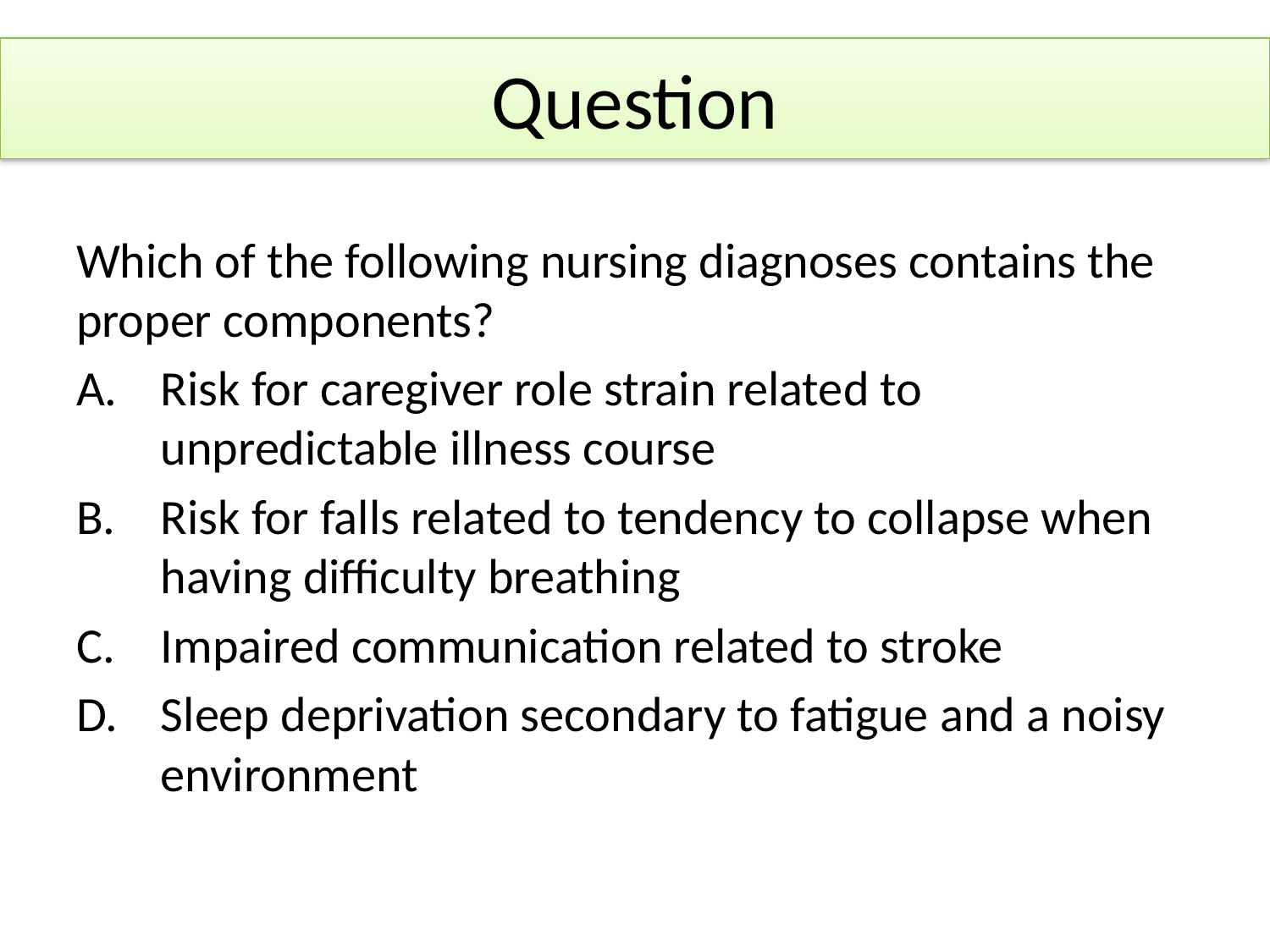

Which of the following nursing diagnoses contains the proper components?
Risk for caregiver role strain related to unpredictable illness course
Risk for falls related to tendency to collapse when having difficulty breathing
Impaired communication related to stroke
Sleep deprivation secondary to fatigue and a noisy environment
Question